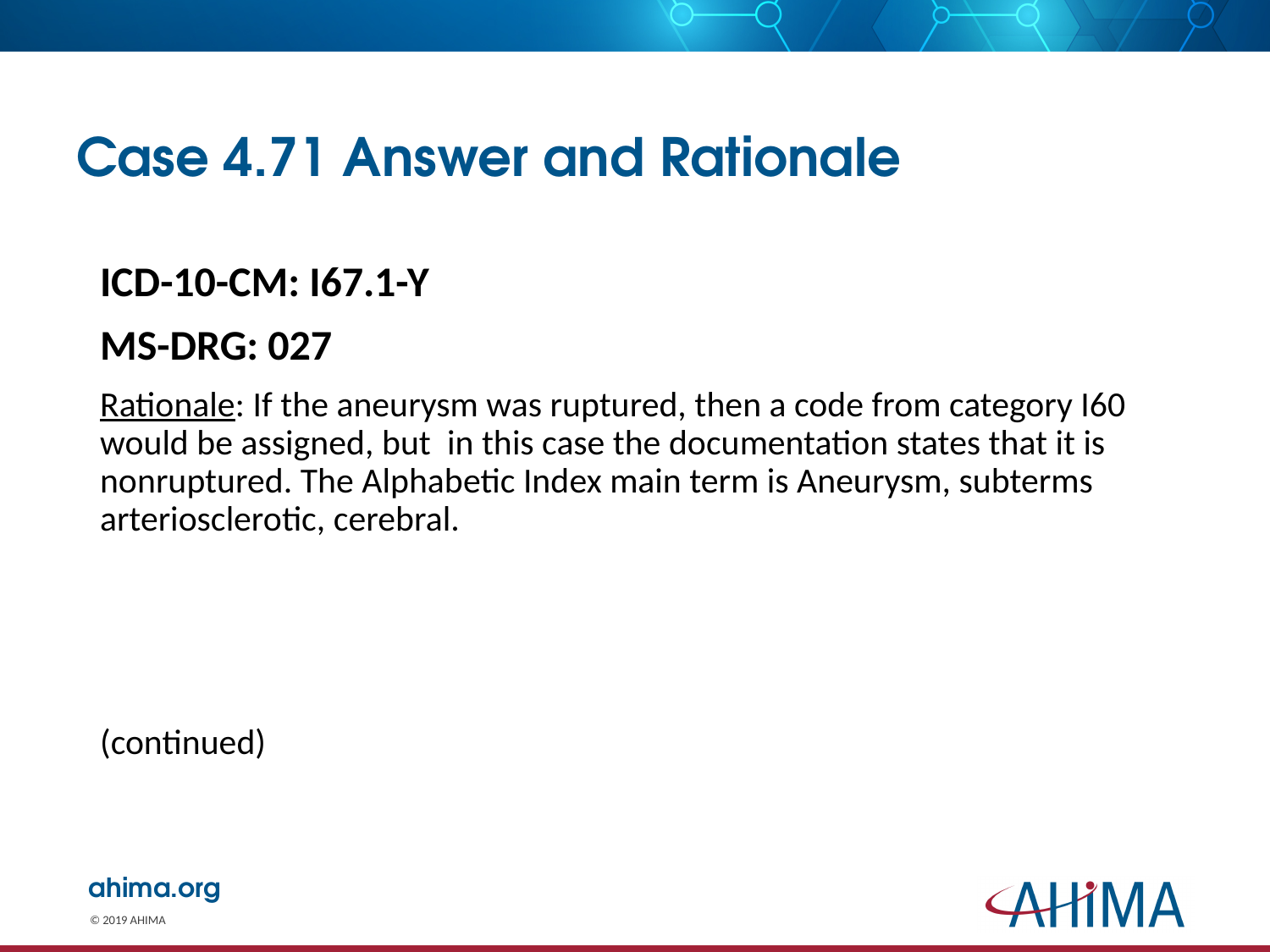

# Case 4.71 Answer and Rationale
ICD-10-CM: I67.1-Y
MS-DRG: 027
Rationale: If the aneurysm was ruptured, then a code from category I60 would be assigned, but  in this case the documentation states that it is nonruptured. The Alphabetic Index main term is Aneurysm, subterms arteriosclerotic, cerebral.

(continued)